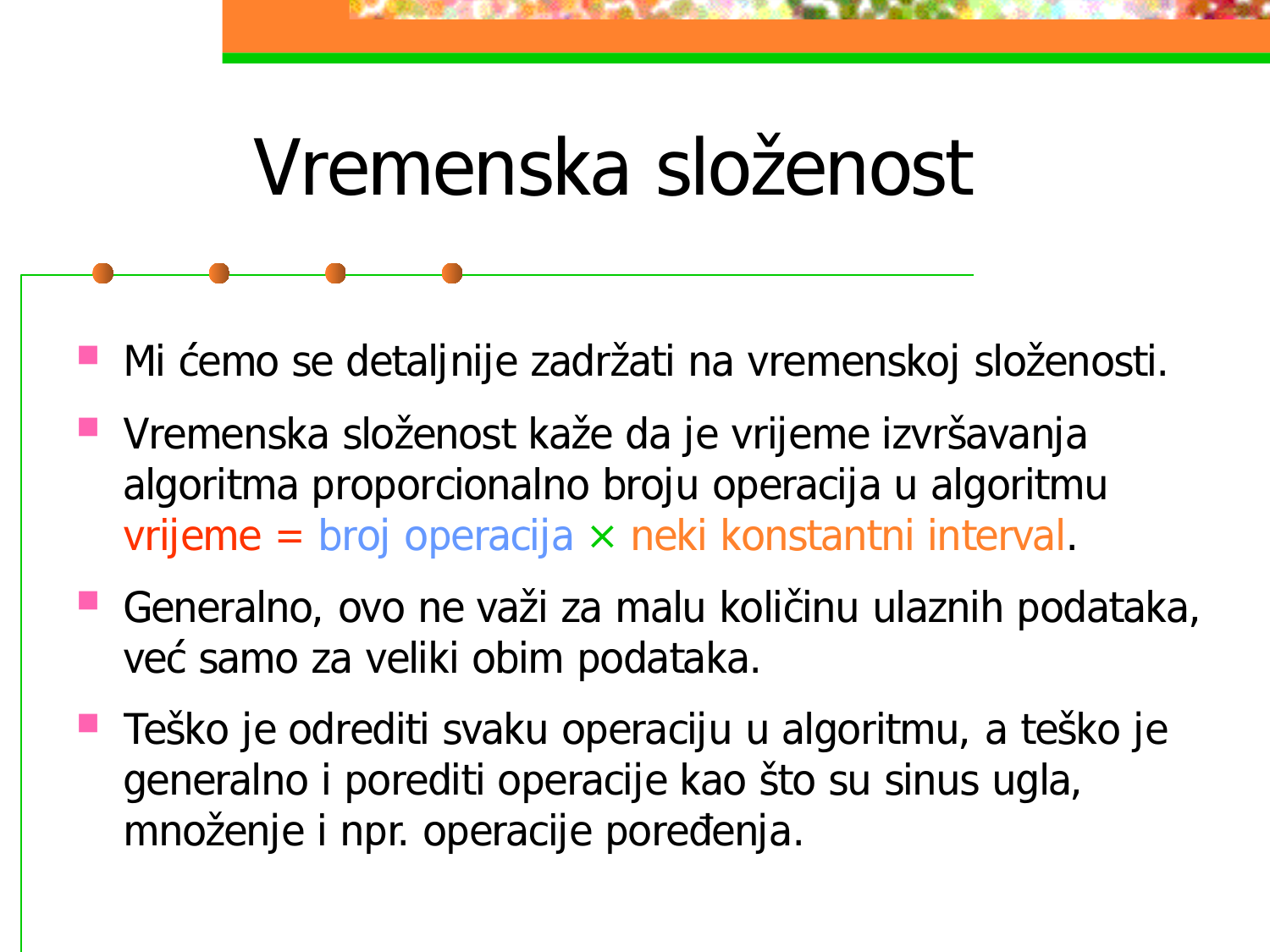

# Vremenska složenost
Mi ćemo se detaljnije zadržati na vremenskoj složenosti.
Vremenska složenost kaže da je vrijeme izvršavanja algoritma proporcionalno broju operacija u algoritmu
vrijeme = broj operacija × neki konstantni interval.
Generalno, ovo ne važi za malu količinu ulaznih podataka, već samo za veliki obim podataka.
Teško je odrediti svaku operaciju u algoritmu, a teško je generalno i porediti operacije kao što su sinus ugla, množenje i npr. operacije poređenja.